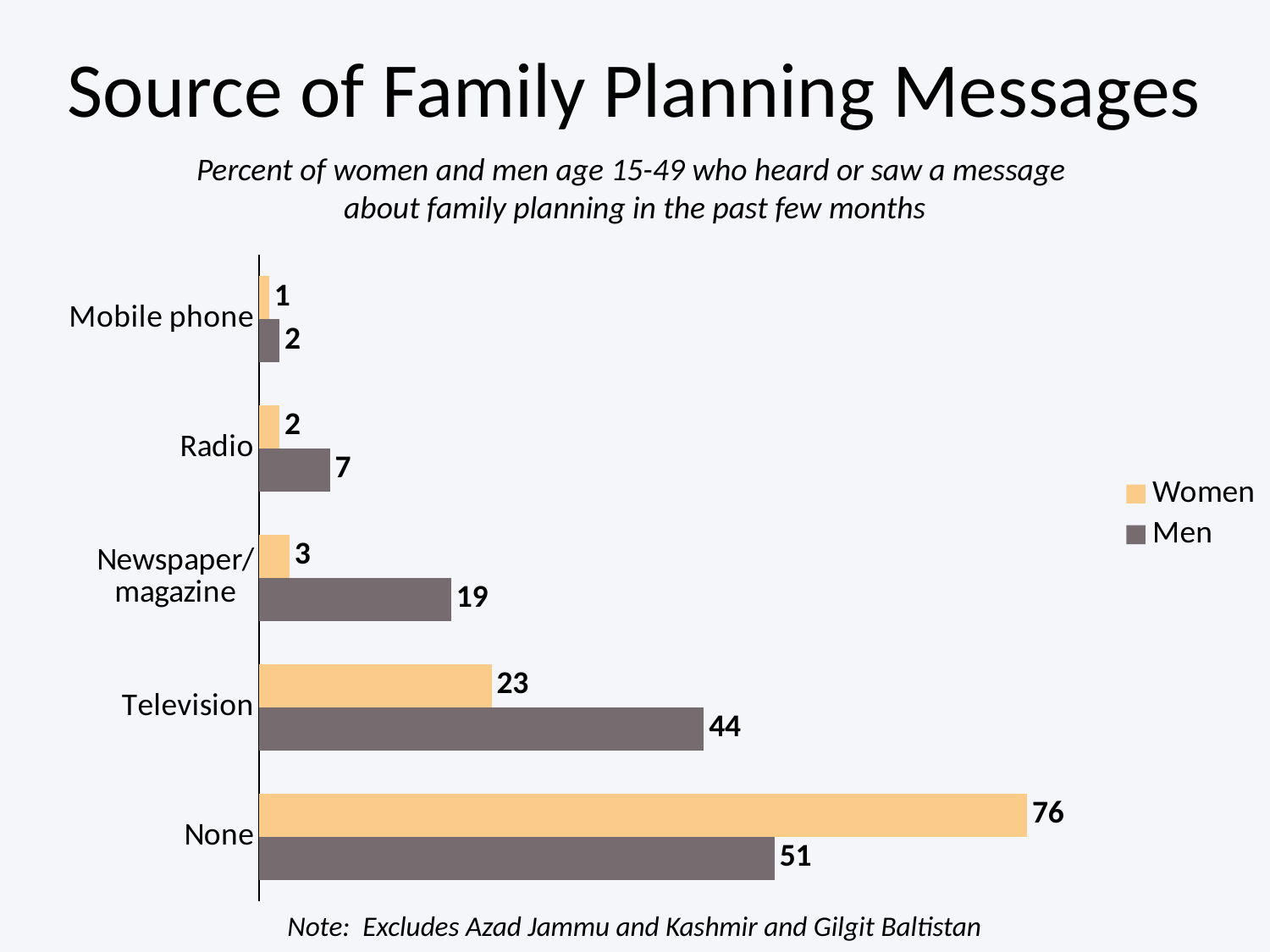

# Source of Family Planning Messages
Percent of women and men age 15-49 who heard or saw a message
about family planning in the past few months

### Chart

| Category | Men | Women |
|---|---|---|
| None | 51.0 | 76.0 |
| Television | 44.0 | 23.0 |
| Newspaper/ magazine | 19.0 | 3.0 |
| Radio | 7.0 | 2.0 |
| Mobile phone | 2.0 | 1.0 |
Note:  Excludes Azad Jammu and Kashmir and Gilgit Baltistan